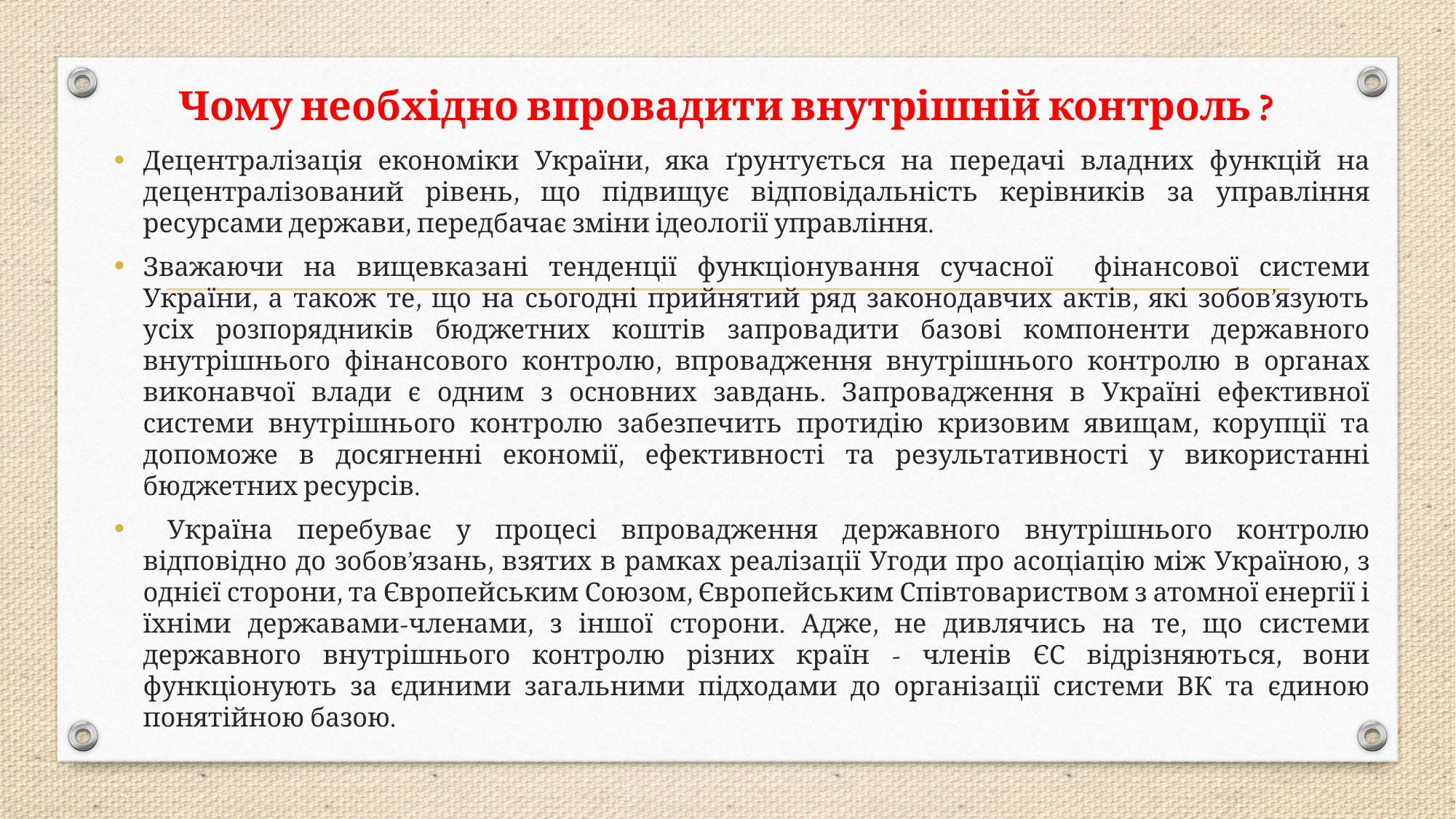

# Чому необхідно впровадити внутрішній контроль ?
Децентралізація економіки України, яка ґрунтується на передачі владних функцій на децентралізований рівень, що підвищує відповідальність керівників за управління ресурсами держави, передбачає зміни ідеології управління.
Зважаючи на вищевказані тенденції функціонування сучасної  фінансової системи України, а також те, що на сьогодні прийнятий ряд законодавчих актів, які зобов’язують усіх розпорядників бюджетних коштів запровадити базові компоненти державного внутрішнього фінансового контролю, впровадження внутрішнього контролю в органах виконавчої влади є одним з основних завдань. Запровадження в Україні ефективної системи внутрішнього контролю забезпечить протидію кризовим явищам, корупції та допоможе в досягненні економії, ефективності та результативності у використанні бюджетних ресурсів.
 Україна перебуває у процесі впровадження державного внутрішнього контролю відповідно до зобов’язань, взятих в рамках реалізації Угоди про асоціацію між Україною, з однієї сторони, та Європейським Союзом, Європейським Співтовариством з атомної енергії і їхніми державами-членами, з іншої сторони. Адже, не дивлячись на те, що системи державного внутрішнього контролю різних країн - членів ЄС відрізняються, вони функціонують за єдиними загальними підходами до організації системи ВК та єдиною понятійною базою.